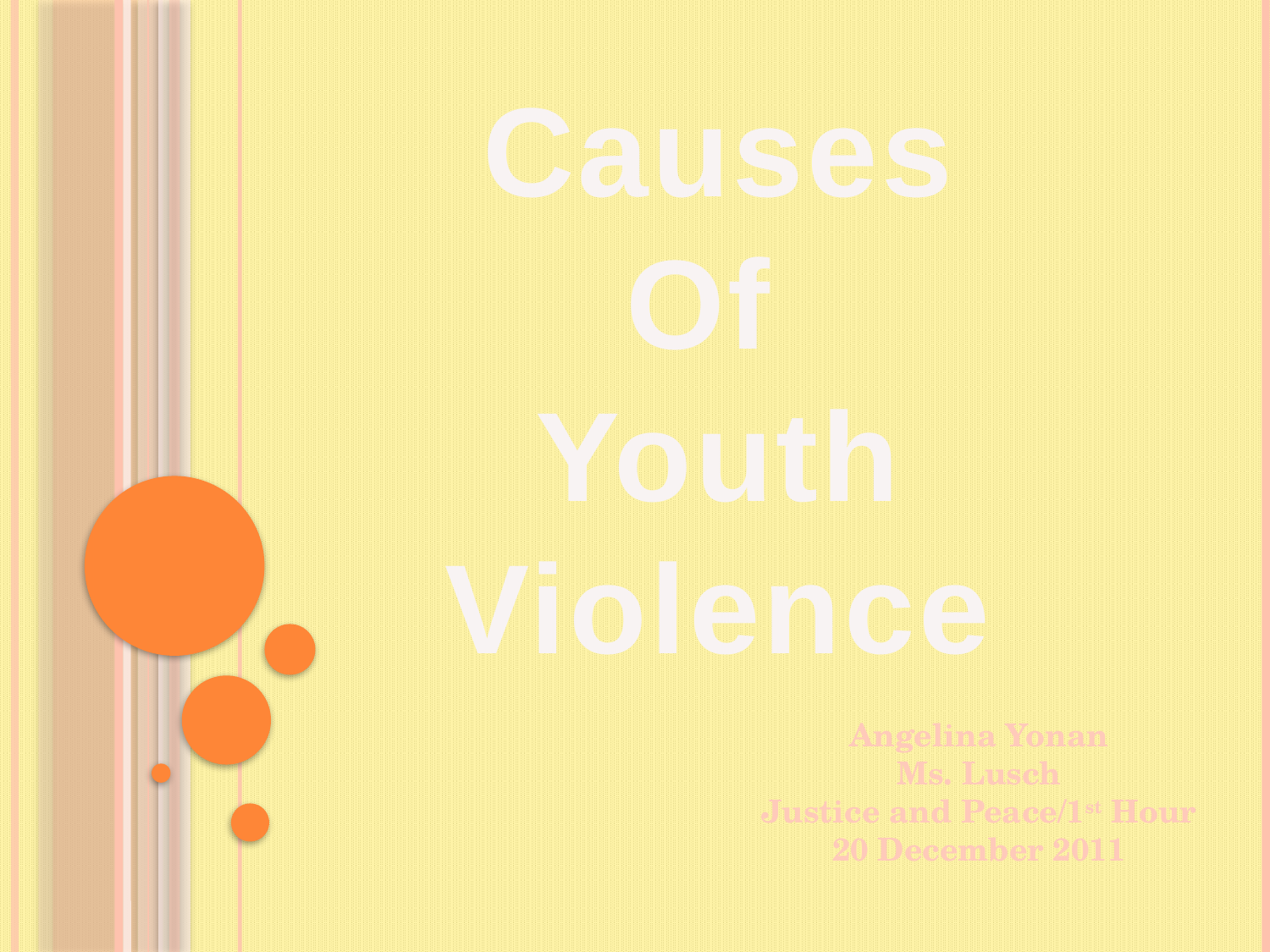

Causes
Of
Youth
Violence
Angelina Yonan
Ms. Lusch
Justice and Peace/1st Hour
20 December 2011